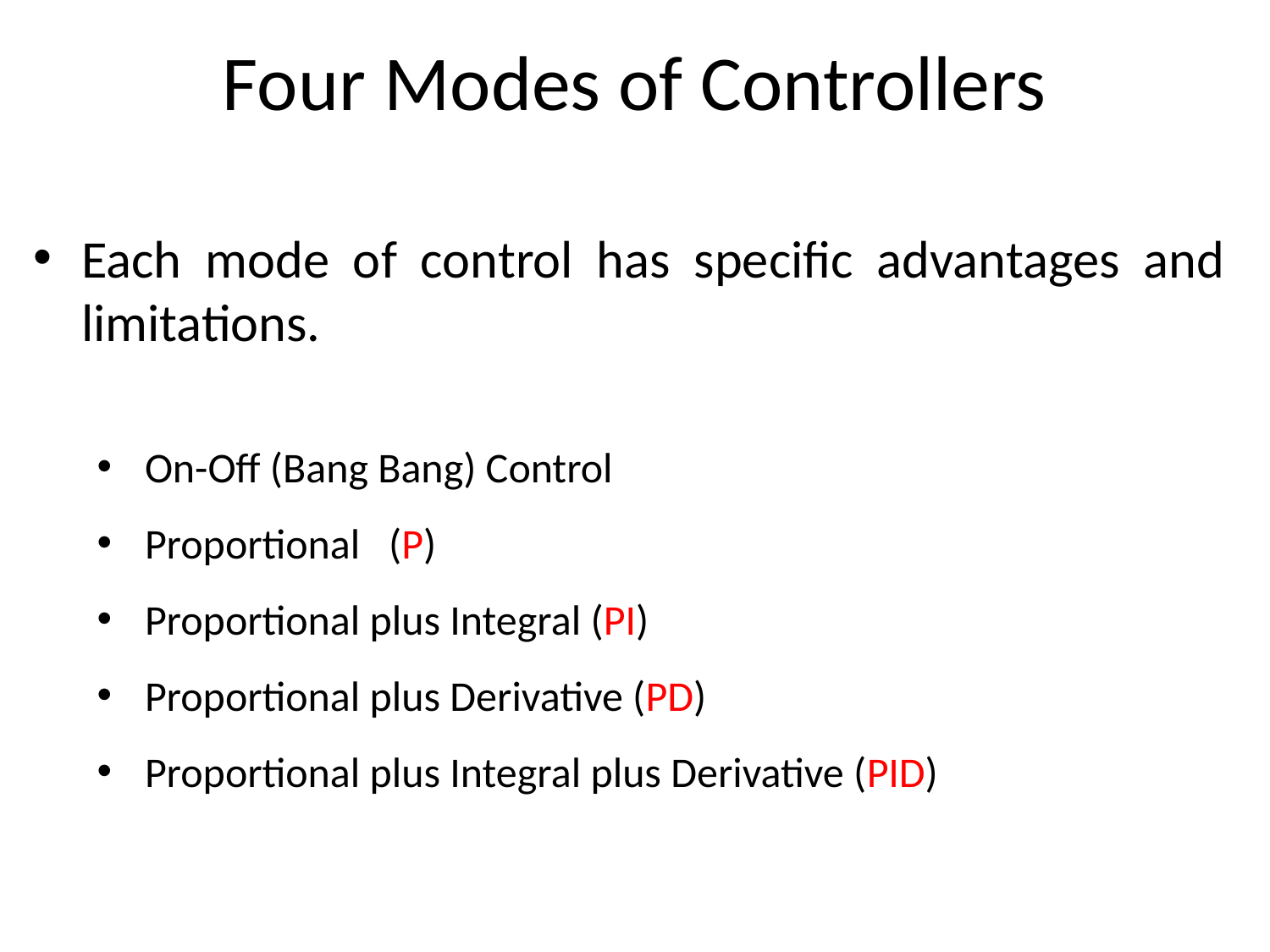

# Four Modes of Controllers
Each mode of control has specific advantages and limitations.

On-Off (Bang Bang) Control
Proportional   (P)
Proportional plus Integral (PI)
Proportional plus Derivative (PD)
Proportional plus Integral plus Derivative (PID)
6